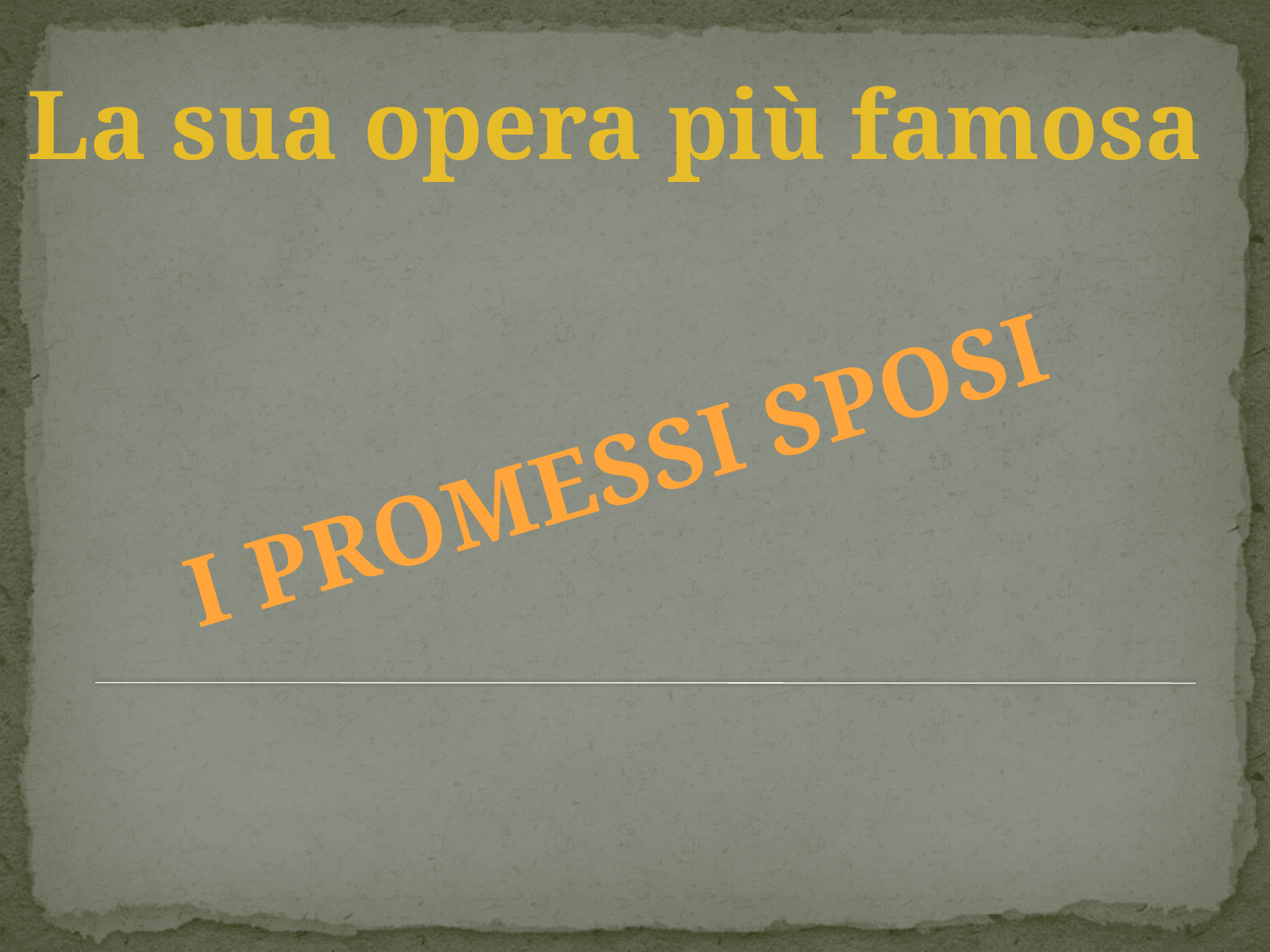

La sua opera più famosa
I PROMESSI SPOSI